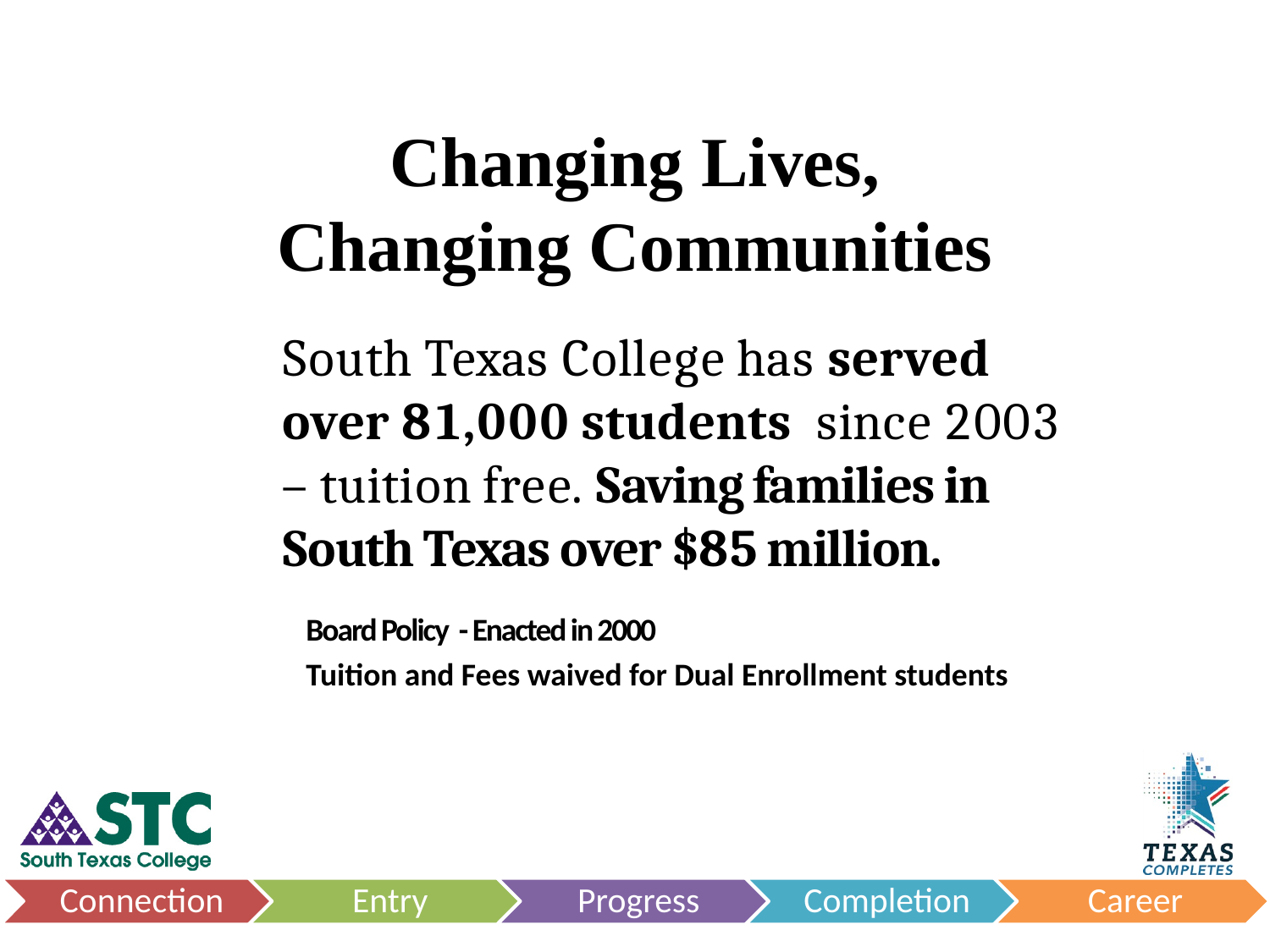

# Changing Lives, Changing Communities
South Texas College has served over 81,000 students  since 2003 – tuition free. Saving families in South Texas over $85 million.
Board Policy  - Enacted in 2000
Tuition and Fees waived for Dual Enrollment students